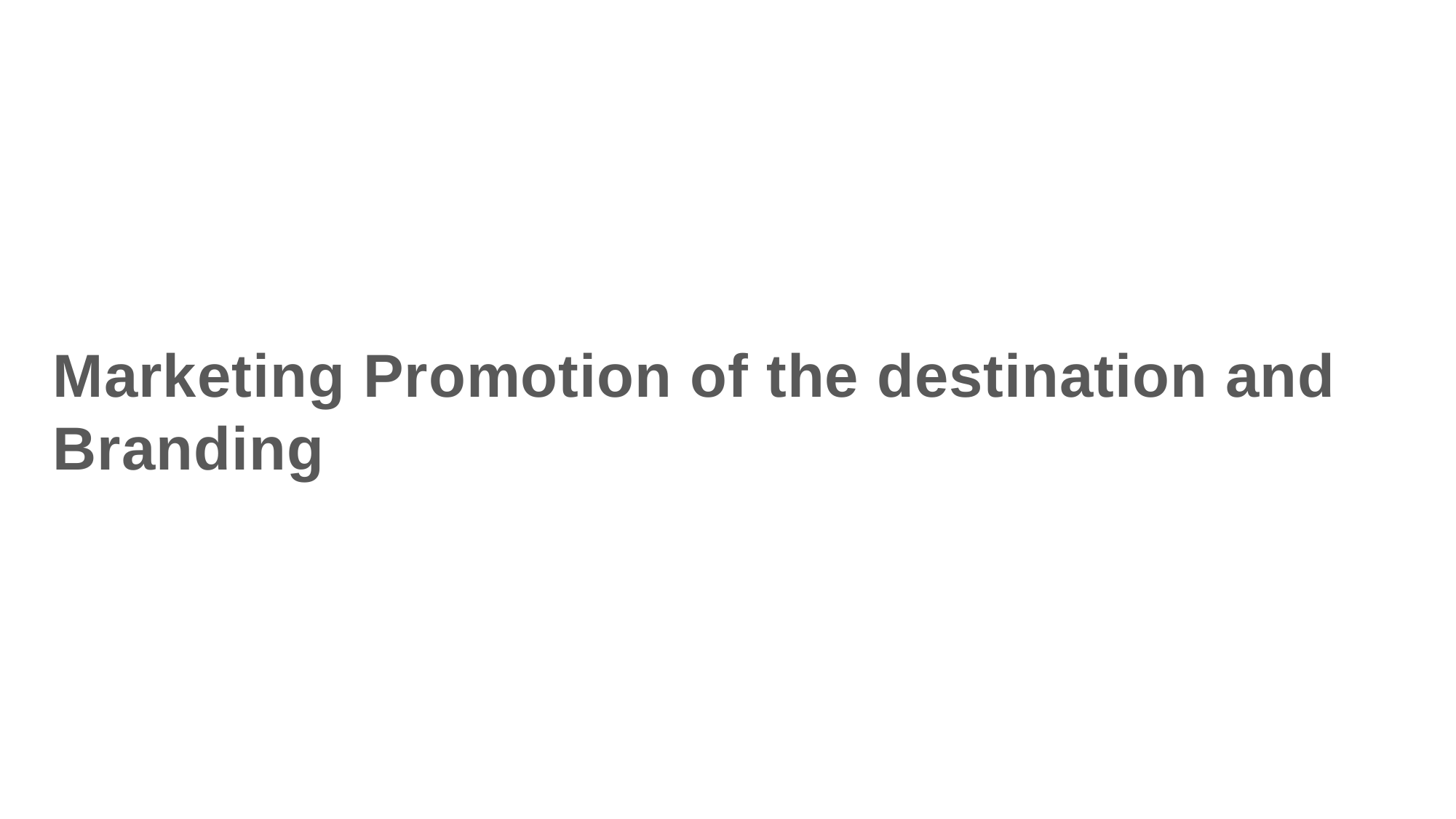

Marketing Promotion of the destination and Branding